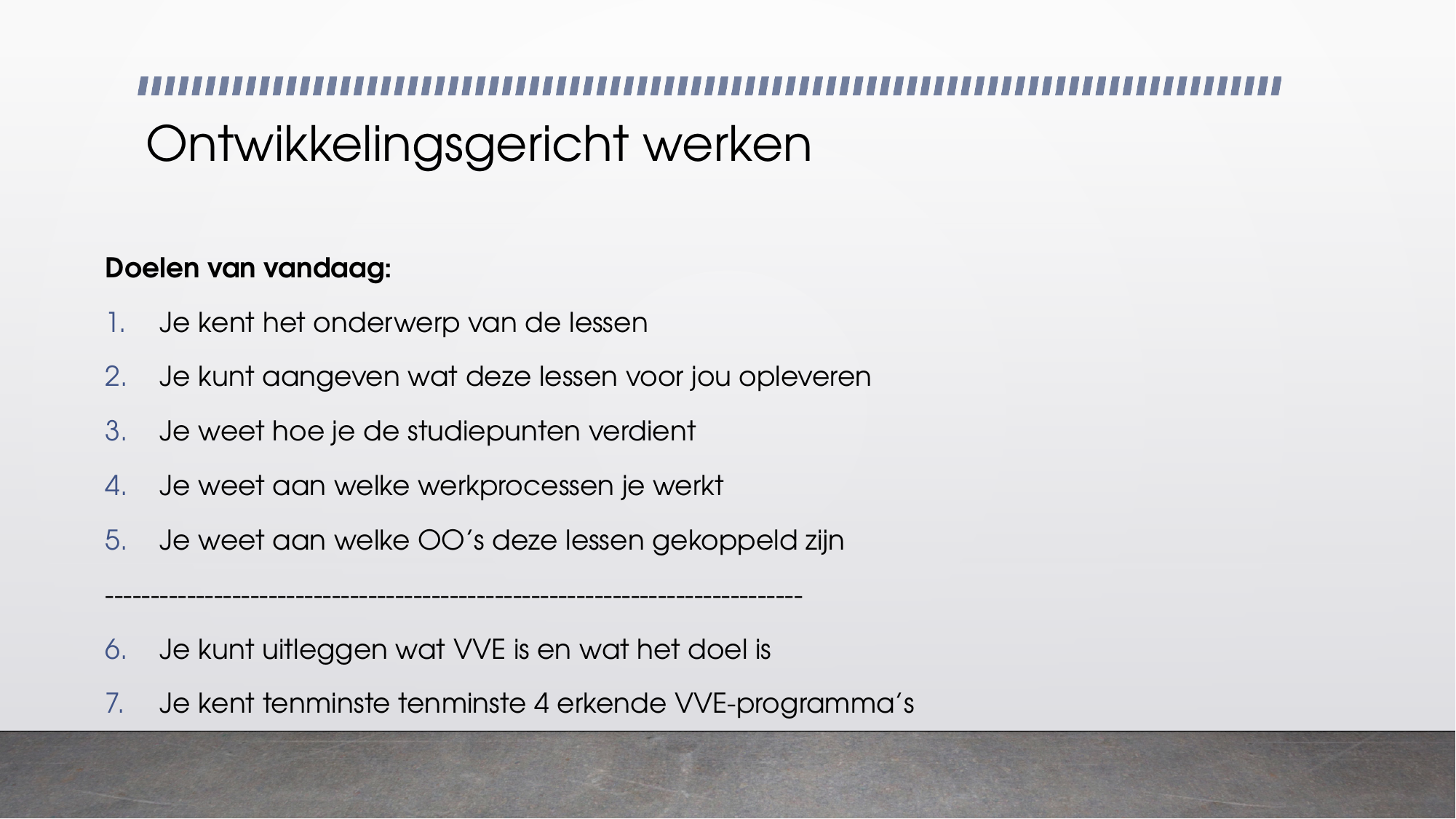

# Ontwikkelingsgericht werken
Doelen van vandaag:
Je kent het onderwerp van de lessen
Je kunt aangeven wat deze lessen voor jou opleveren
Je weet hoe je de studiepunten verdient
Je weet aan welke werkprocessen je werkt
Je weet aan welke OO’s deze lessen gekoppeld zijn
-----------------------------------------------------------------------------
Je kunt uitleggen wat VVE is en wat het doel is
Je kent tenminste tenminste 4 erkende VVE-programma’s